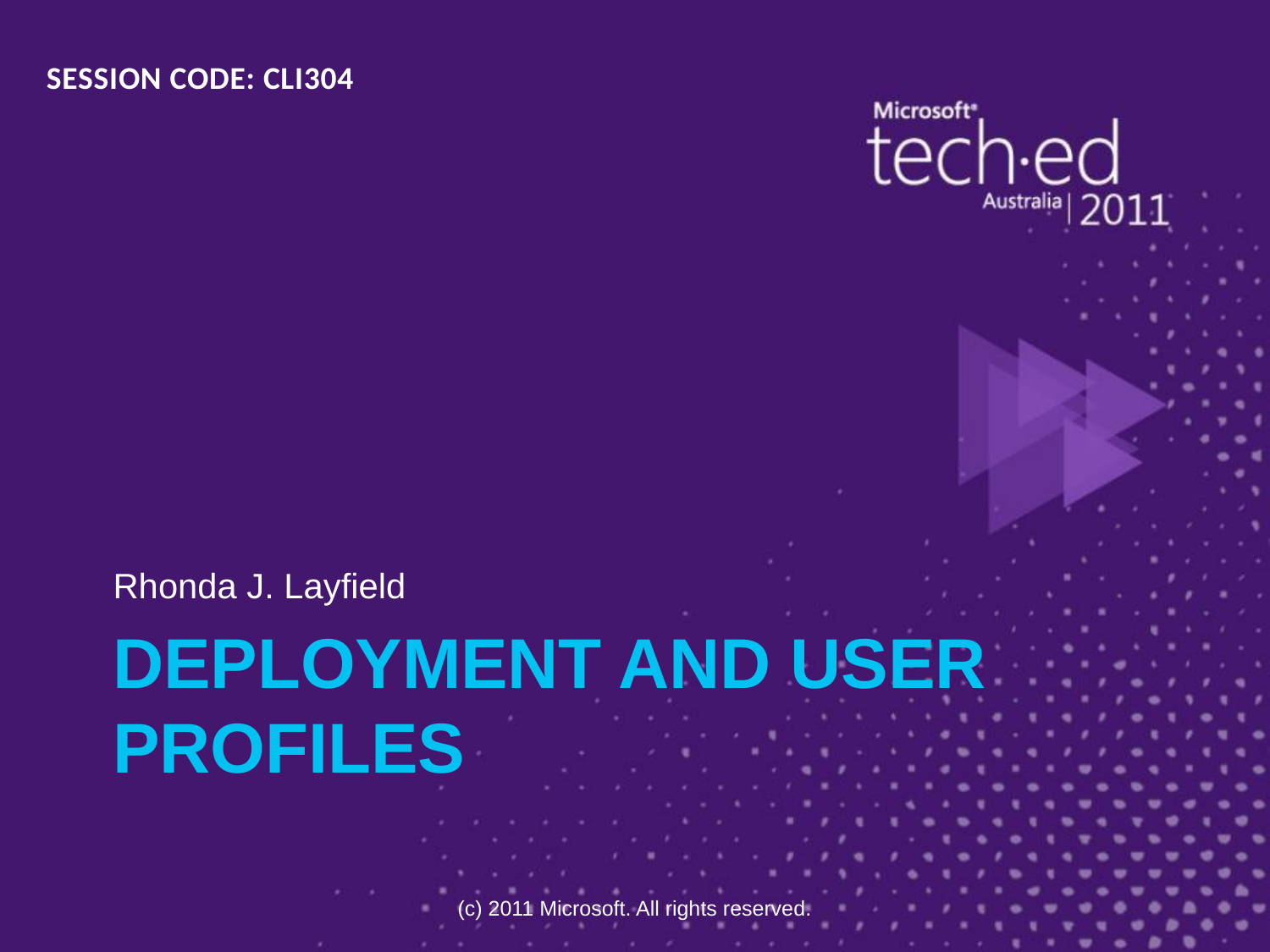

SESSION CODE: CLI304
Rhonda J. Layfield
# Deployment and User Profiles
(c) 2011 Microsoft. All rights reserved.